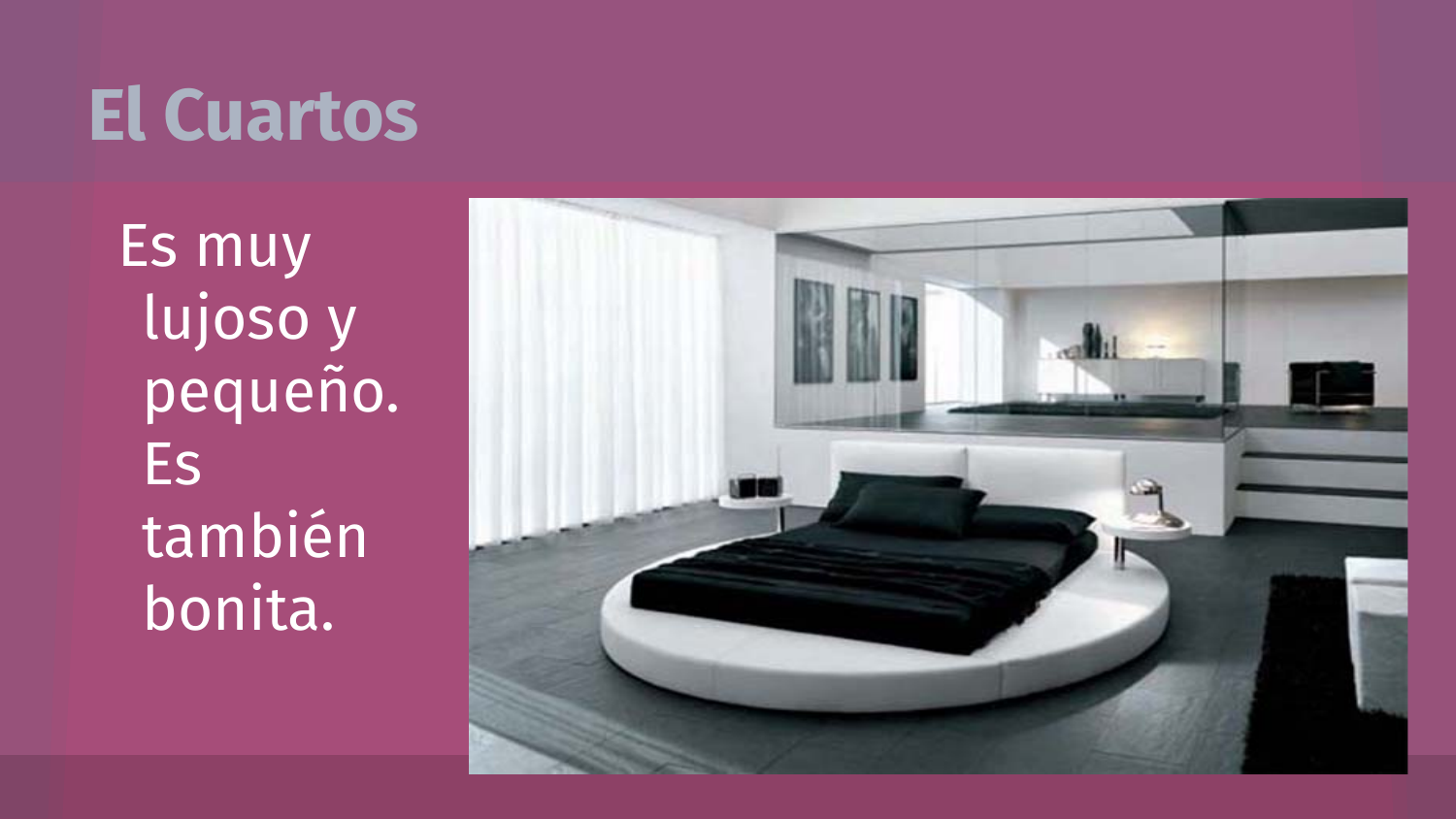

# El Cuartos
Es muy lujoso y pequeño. Es también bonita.